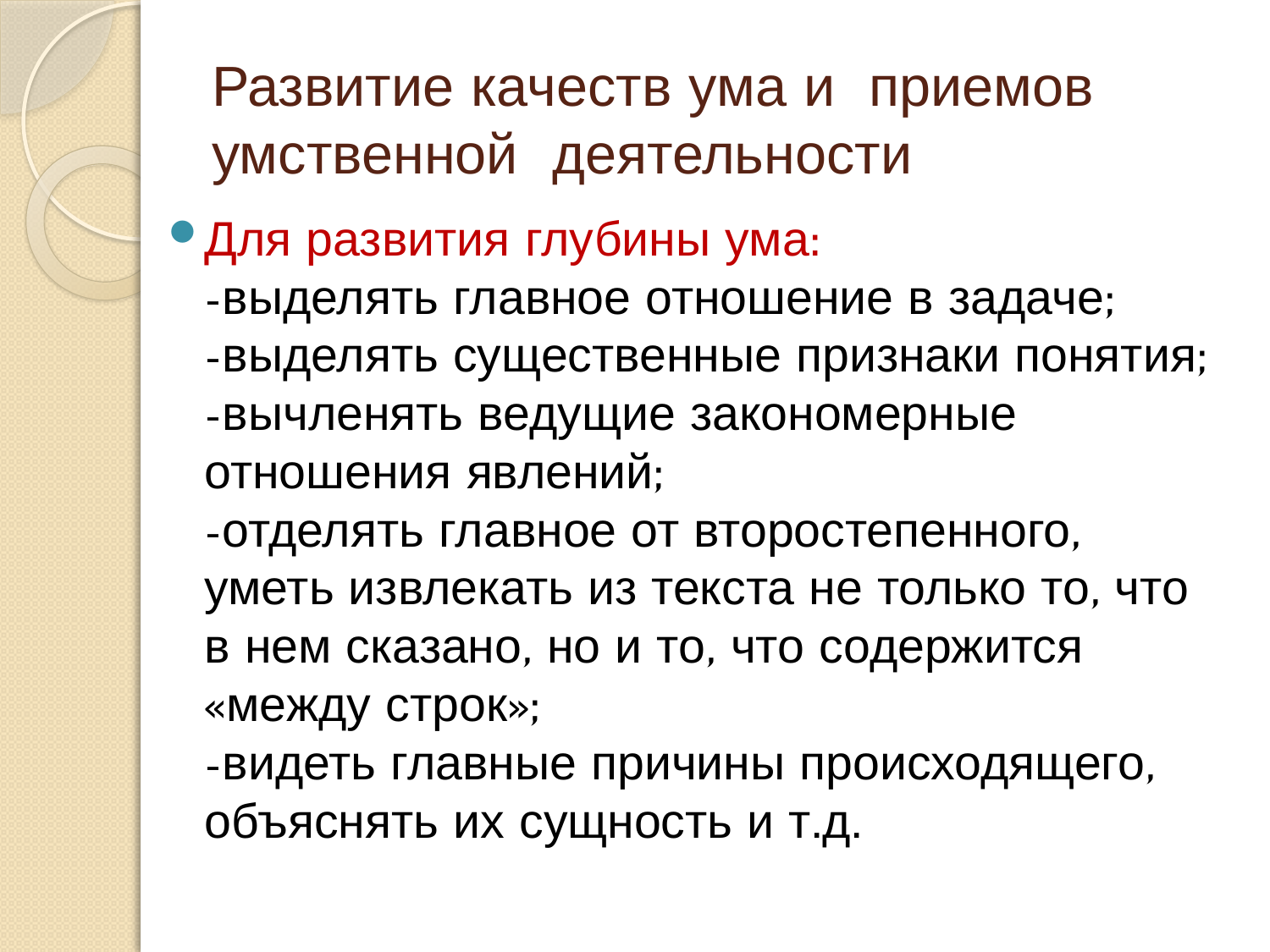

# Развитие качеств ума и  приемов умственной  деятельности
Для развития глубины ума:
-выделять главное отношение в задаче;
-выделять существенные признаки понятия;
-вычленять ведущие закономерные отношения явлений;
-отделять главное от второстепенного,
уметь извлекать из текста не только то, что
в нем сказано, но и то, что содержится
«между строк»;
-видеть главные причины происходящего,
объяснять их сущность и т.д.